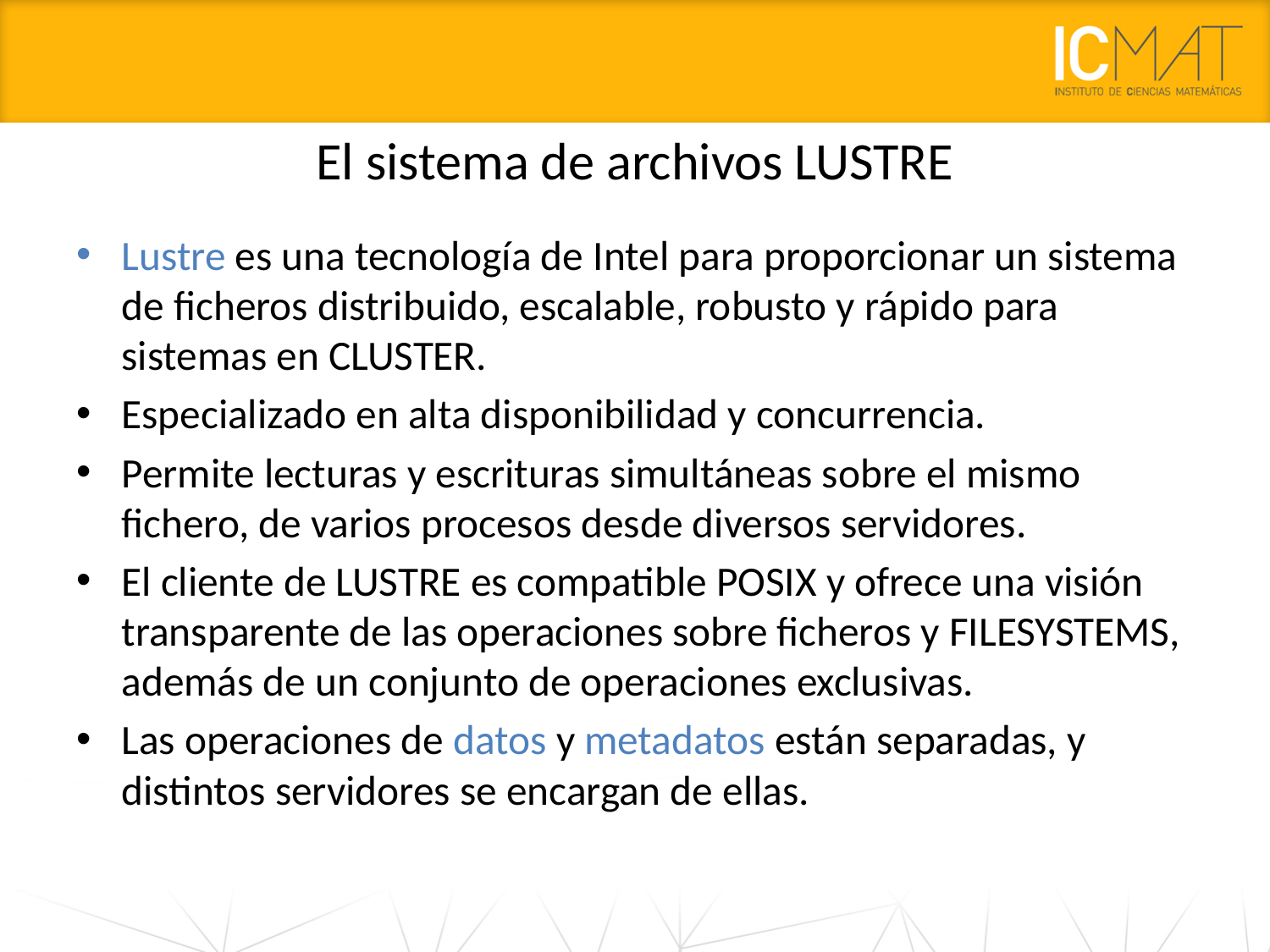

# El sistema de archivos LUSTRE
Lustre es una tecnología de Intel para proporcionar un sistema de ficheros distribuido, escalable, robusto y rápido para sistemas en CLUSTER.
Especializado en alta disponibilidad y concurrencia.
Permite lecturas y escrituras simultáneas sobre el mismo fichero, de varios procesos desde diversos servidores.
El cliente de LUSTRE es compatible POSIX y ofrece una visión transparente de las operaciones sobre ficheros y FILESYSTEMS, además de un conjunto de operaciones exclusivas.
Las operaciones de datos y metadatos están separadas, y distintos servidores se encargan de ellas.